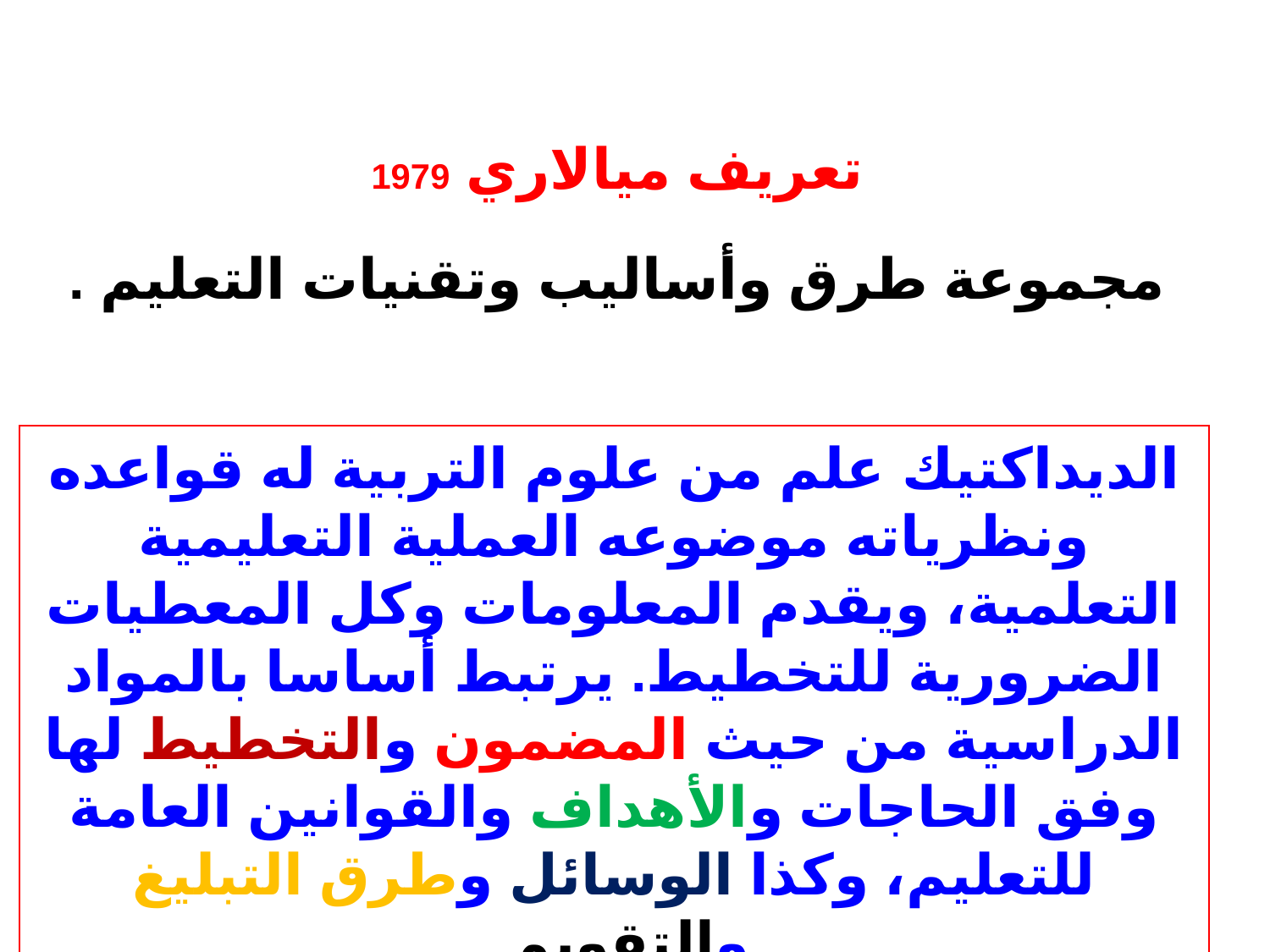

تعريف ميالاري 1979

مجموعة طرق وأساليب وتقنيات التعليم .
الديداكتيك علم من علوم التربية له قواعده ونظرياته موضوعه العملية التعليمية التعلمية، ويقدم المعلومات وكل المعطيات الضرورية للتخطيط. يرتبط أساسا بالمواد الدراسية من حيث المضمون والتخطيط لها وفق الحاجات والأهداف والقوانين العامة للتعليم، وكذا الوسائل وطرق التبليغ والتقويم .